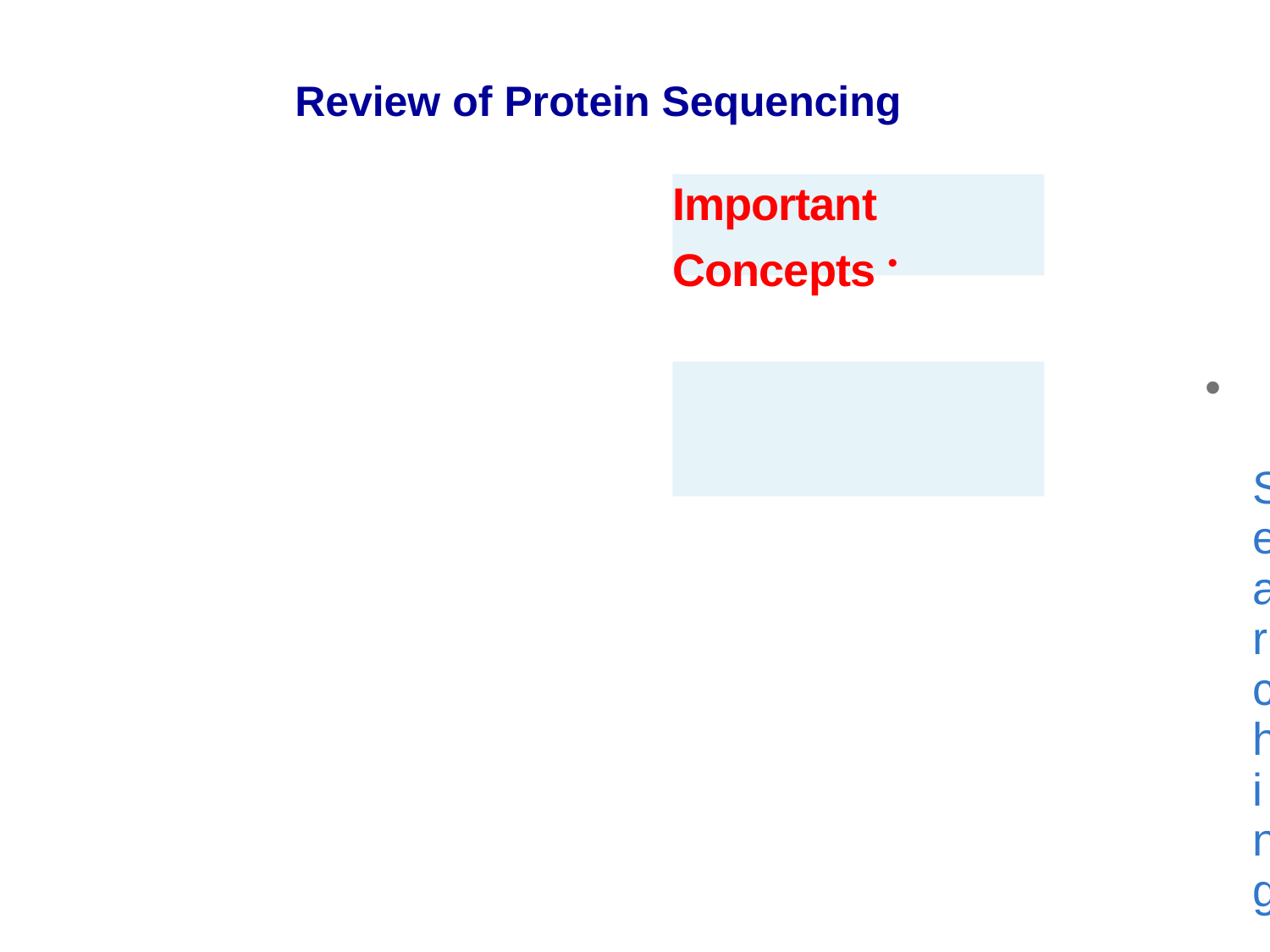

Review of Protein Sequencing
Important
Concepts •
• Searching Posttranslational Modifications